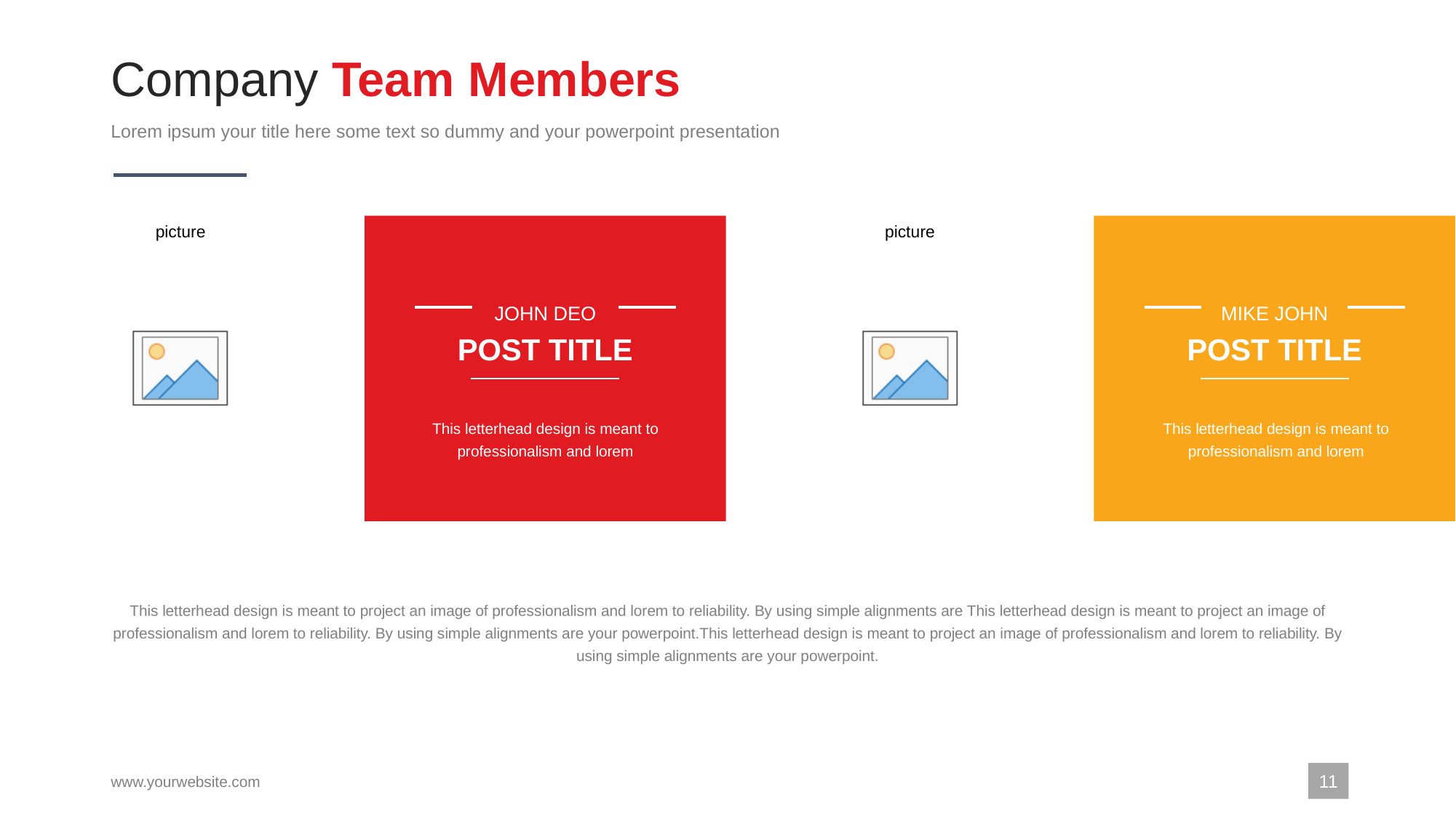

# Company Team Members
Lorem ipsum your title here some text so dummy and your powerpoint presentation

JOHN DEO
POST TITLE
This letterhead design is meant to professionalism and lorem
MIKE JOHN
POST TITLE
This letterhead design is meant to professionalism and lorem
This letterhead design is meant to project an image of professionalism and lorem to reliability. By using simple alignments are This letterhead design is meant to project an image of professionalism and lorem to reliability. By using simple alignments are your powerpoint.This letterhead design is meant to project an image of professionalism and lorem to reliability. By using simple alignments are your powerpoint.
11
www.yourwebsite.com